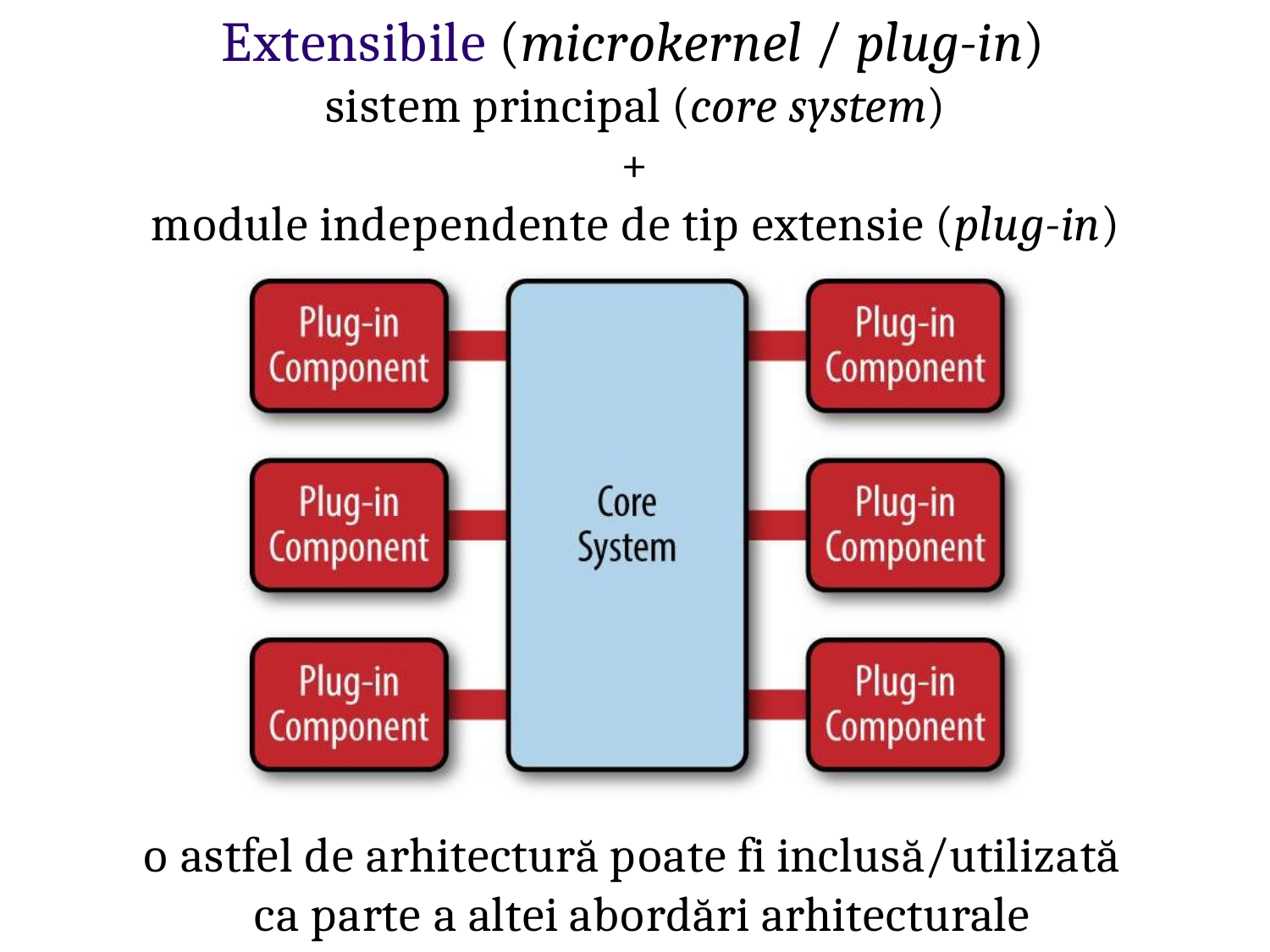

# Extensibile (microkernel / plug-in)
sistem principal (core system)
+
module independente de tip extensie (plug-in)

o astfel de arhitectură poate fi inclusă/utilizată  ca parte a altei abordări arhitecturale